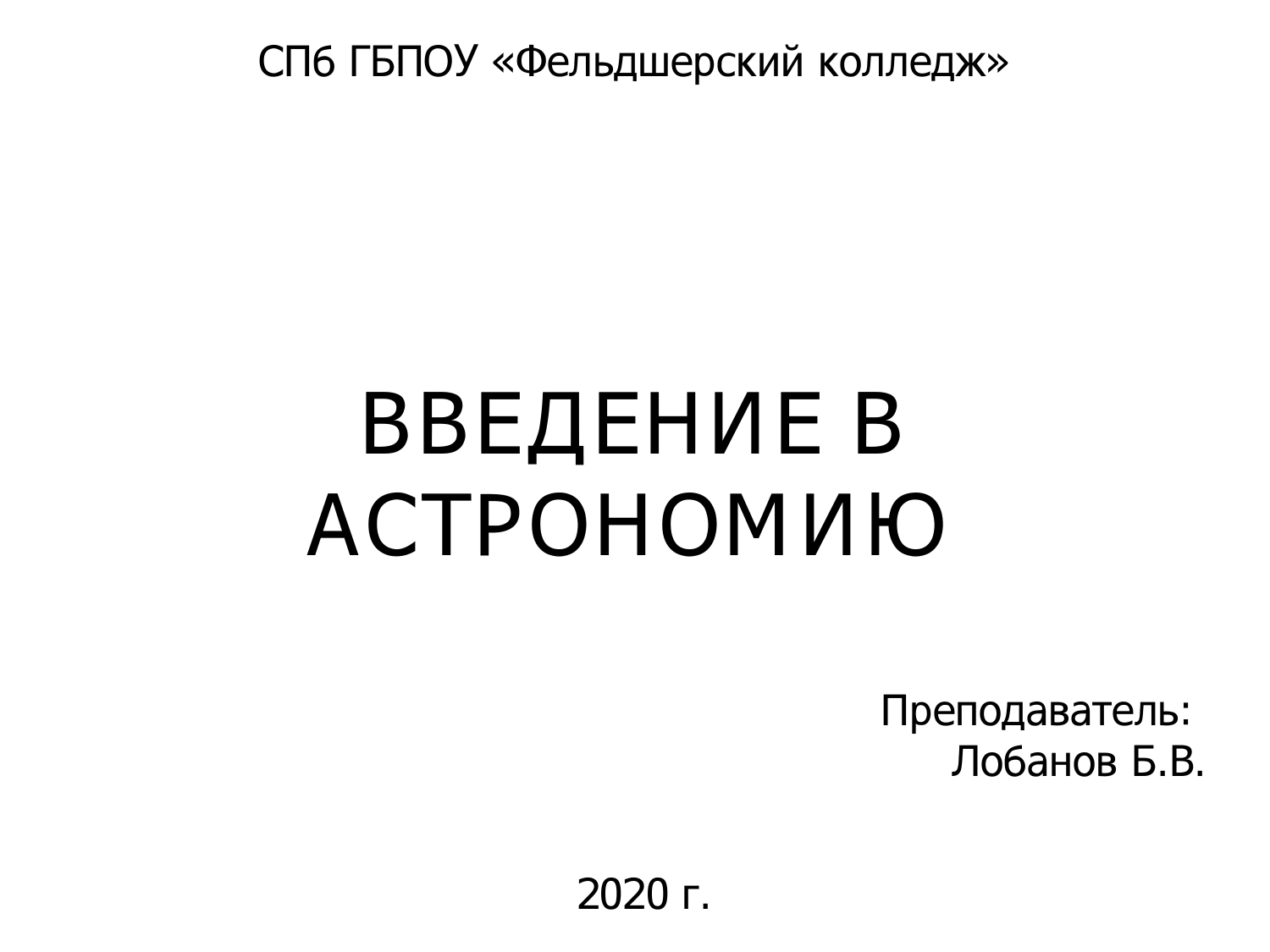

СПб ГБПОУ «Фельдшерский колледж»
# ВВЕДЕНИЕ В АСТРОНОМИЮ
Преподаватель:
Лобанов Б.В.
2020 г.